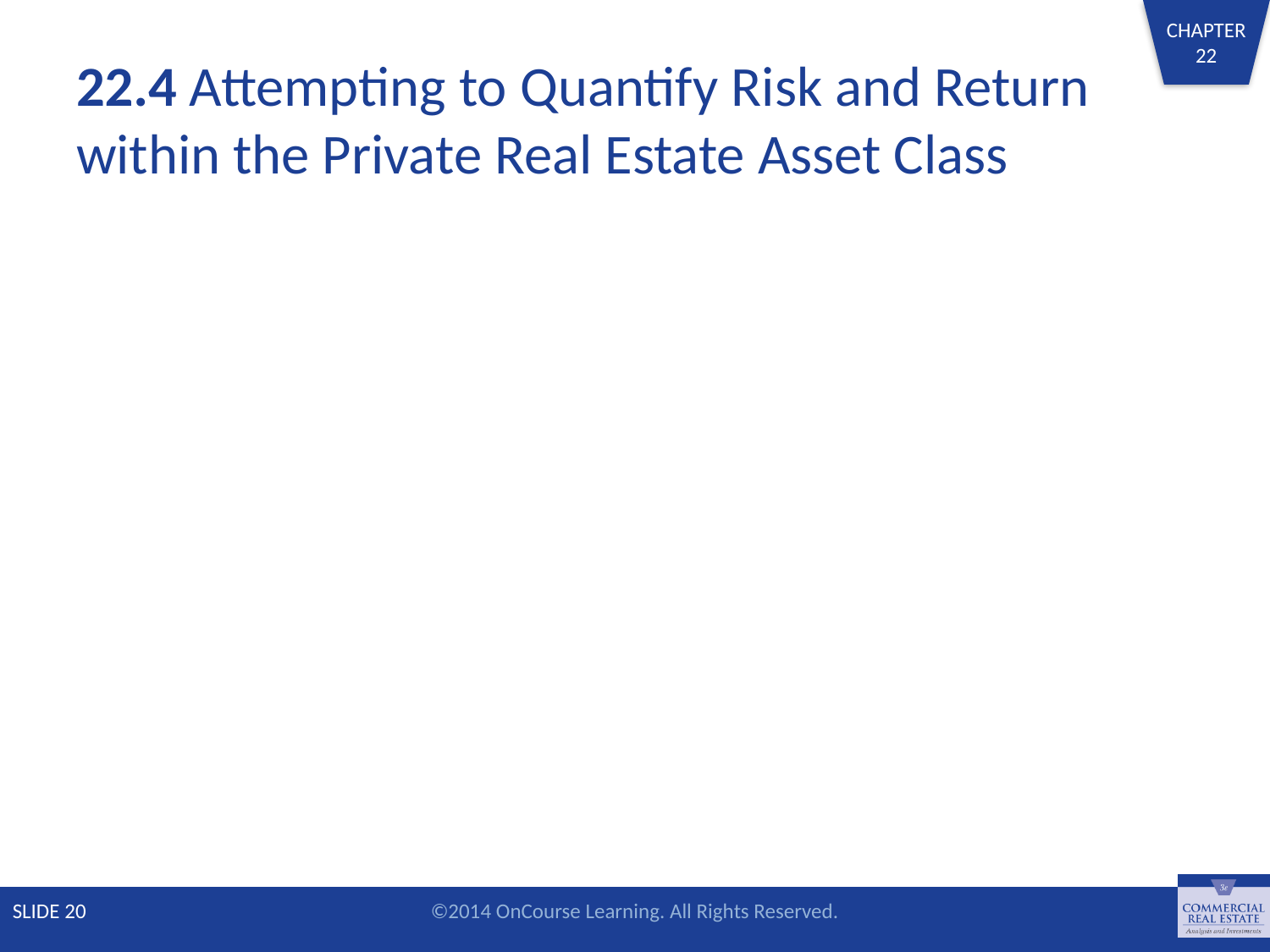

# 22.4 Attempting to Quantify Risk and Return within the Private Real Estate Asset Class

SLIDE 20